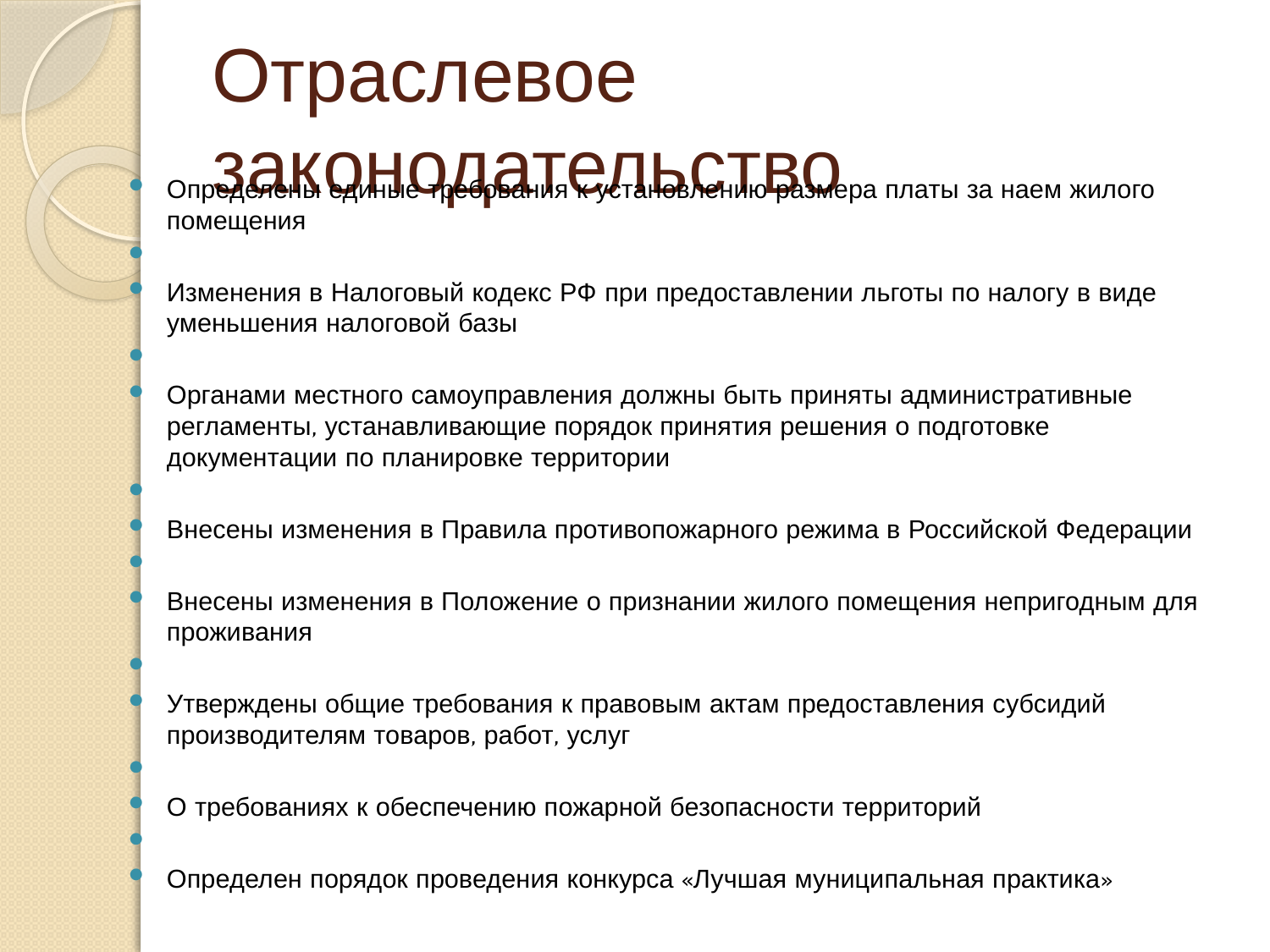

# Отраслевое законодательство
Определены единые требования к установлению размера платы за наем жилого помещения

Изменения в Налоговый кодекс РФ при предоставлении льготы по налогу в виде уменьшения налоговой базы

Органами местного самоуправления должны быть приняты административные регламенты, устанавливающие порядок принятия решения о подготовке документации по планировке территории

Внесены изменения в Правила противопожарного режима в Российской Федерации

Внесены изменения в Положение о признании жилого помещения непригодным для проживания

Утверждены общие требования к правовым актам предоставления субсидий производителям товаров, работ, услуг

О требованиях к обеспечению пожарной безопасности территорий

Определен порядок проведения конкурса «Лучшая муниципальная практика»